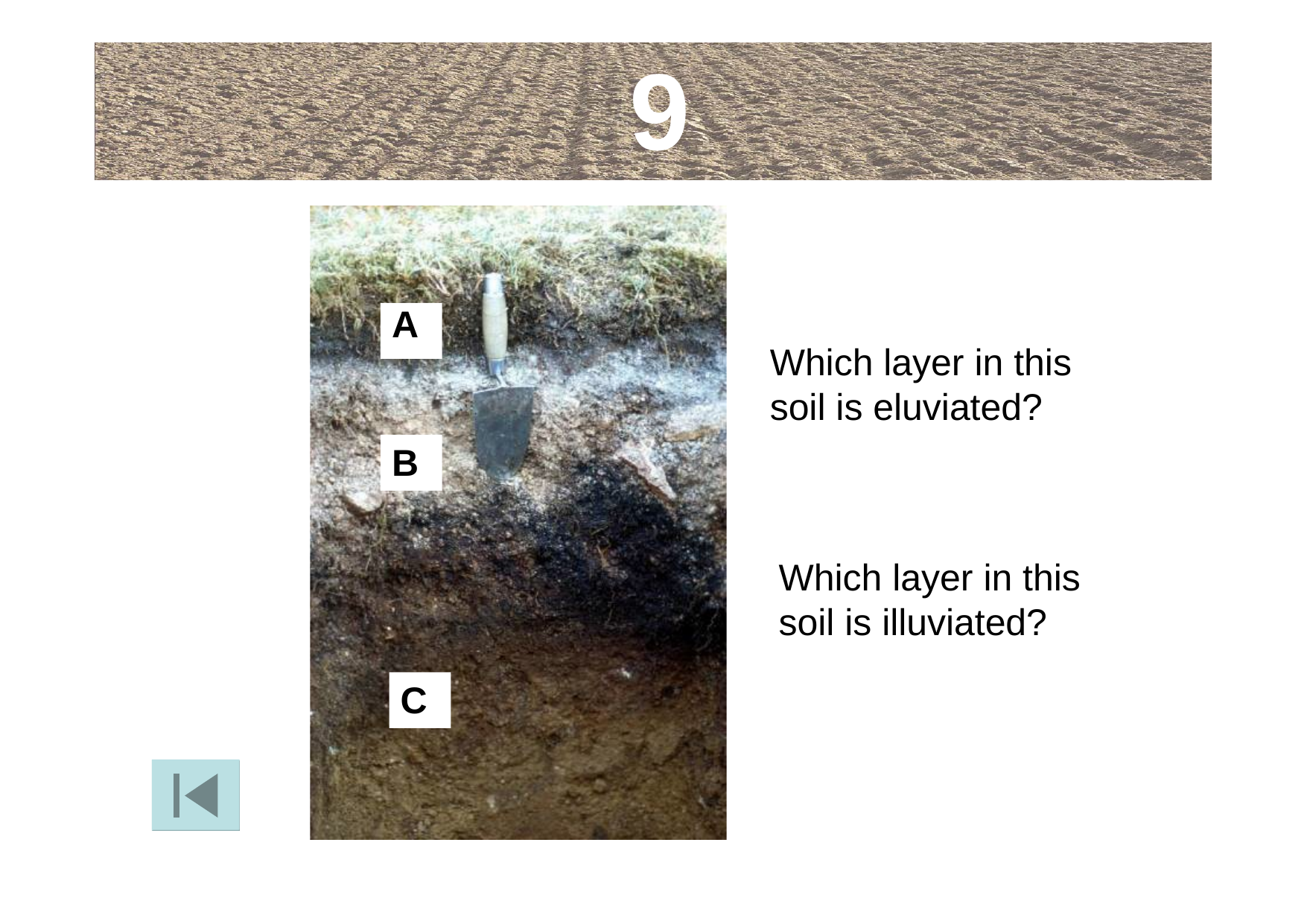

9

A
Which layer in this
soil is eluviated?
B

Which layer in this soil is illuviated?

C